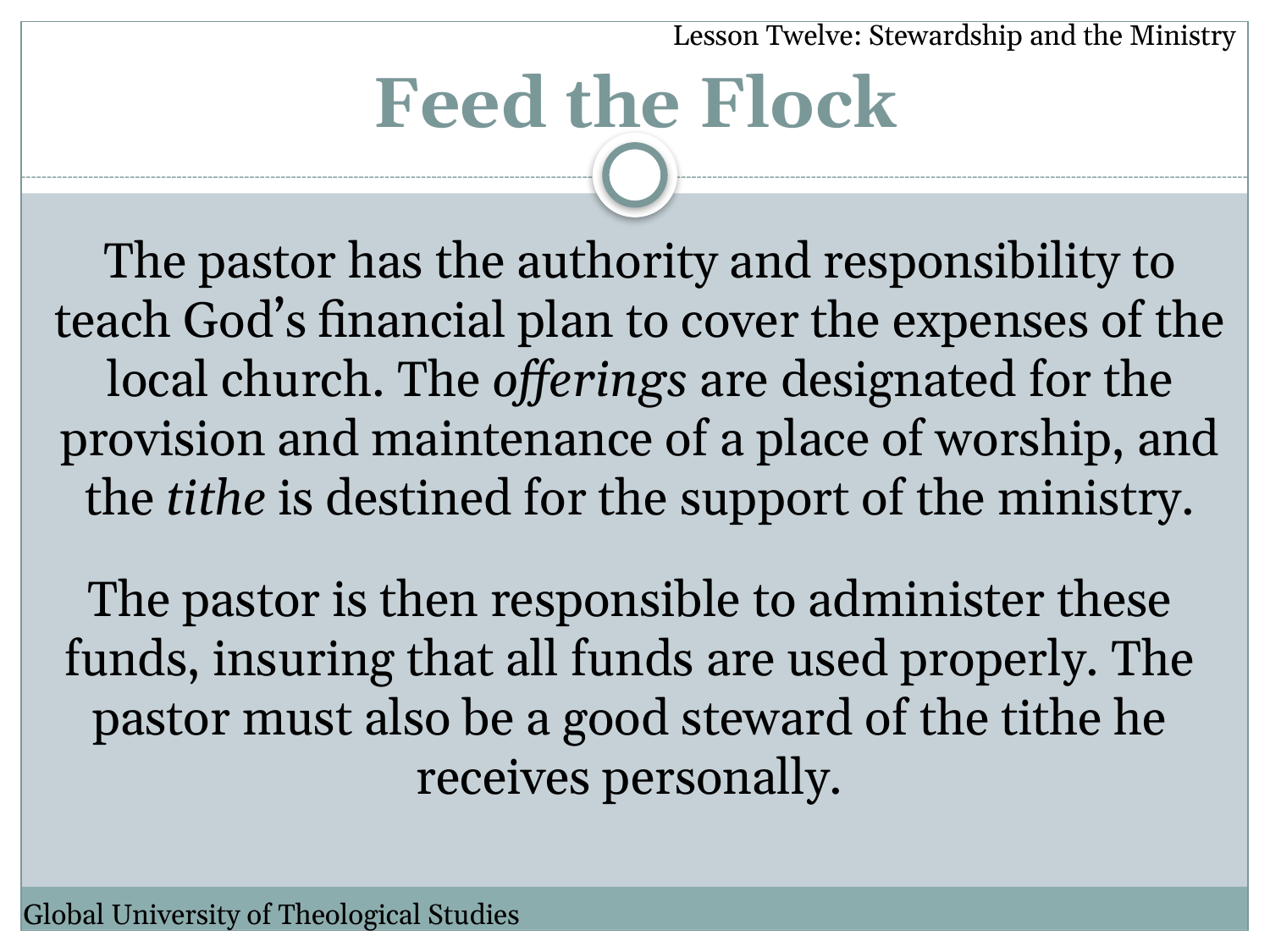

Lesson Twelve: Stewardship and the Ministry
# Feed the Flock
The pastor has the authority and responsibility to teach God’s financial plan to cover the expenses of the local church. The offerings are designated for the provision and maintenance of a place of worship, and the tithe is destined for the support of the ministry.
The pastor is then responsible to administer these funds, insuring that all funds are used properly. The pastor must also be a good steward of the tithe he receives personally.
Global University of Theological Studies